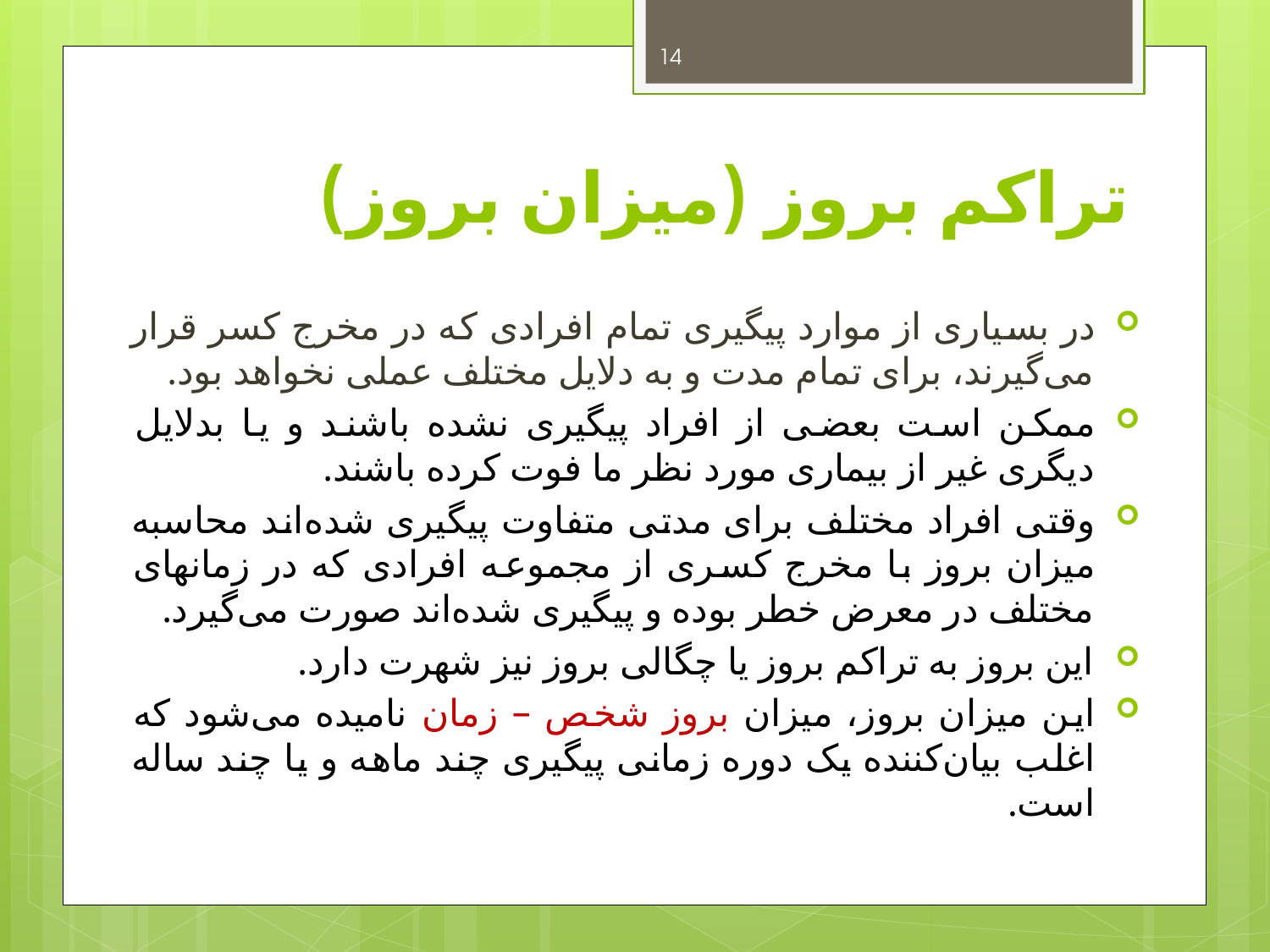

14
# تراکم بروز (میزان بروز)
در بسیاری از موارد پیگیری تمام افرادی که در مخرج کسر قرار می‌گیرند، برای تمام مدت و به دلایل مختلف عملی نخواهد بود.
ممکن است بعضی از افراد پیگیری نشده باشند و یا بدلایل دیگری غیر از بیماری مورد نظر ما فوت کرده باشند.
وقتی افراد مختلف برای مدتی متفاوت پیگیری شده‌اند محاسبه میزان بروز با مخرج کسری از مجموعه افرادی که در زمانهای مختلف در معرض خطر بوده و پیگیری شده‌اند صورت می‌گیرد.
این بروز به تراکم بروز یا چگالی بروز نیز شهرت دارد.
این میزان بروز، میزان بروز شخص – زمان نامیده می‌شود که اغلب بیان‌کننده یک دوره زمانی پیگیری چند ماهه و یا چند ساله است.